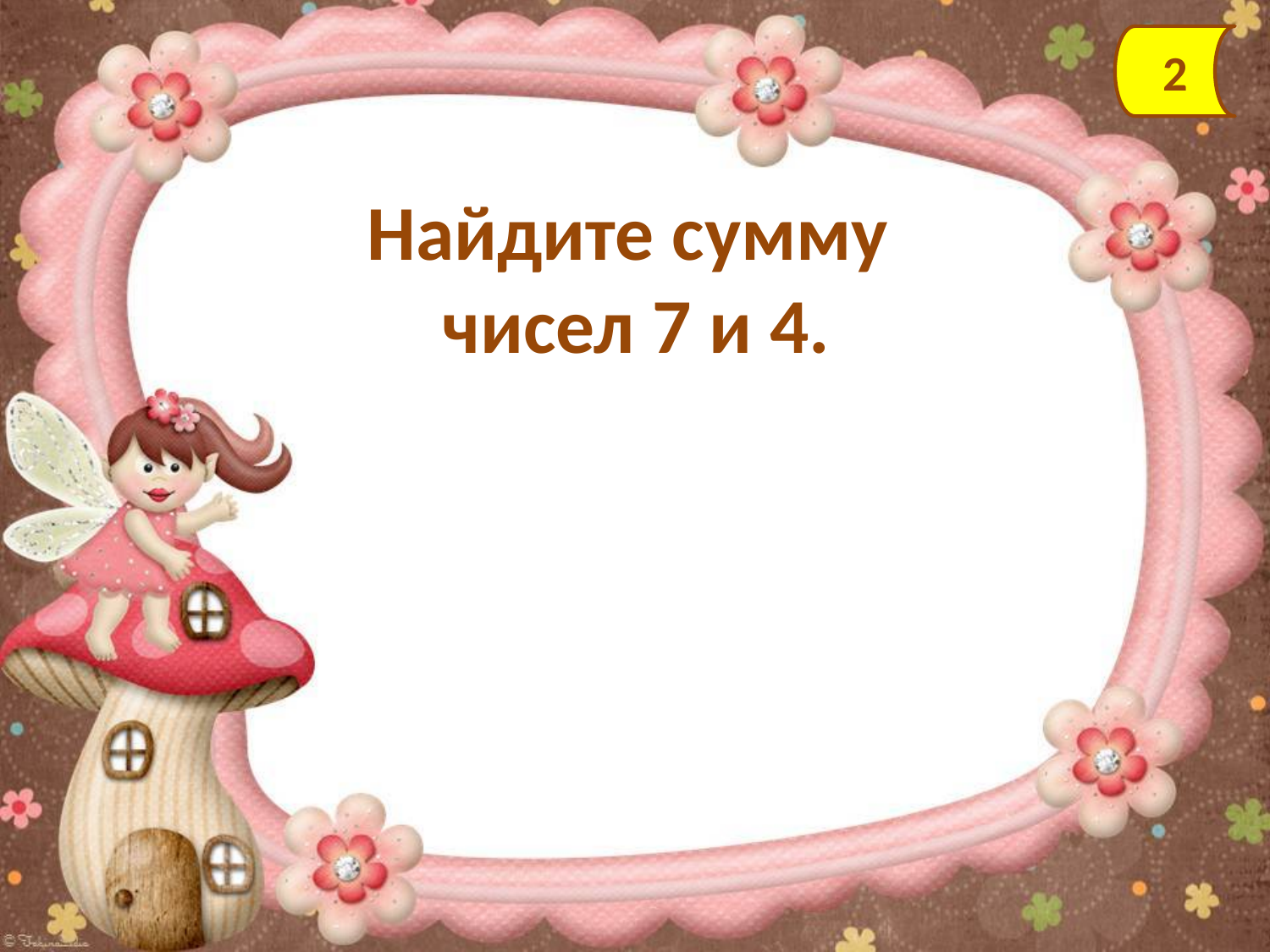

2
Найдите сумму
чисел 7 и 4.